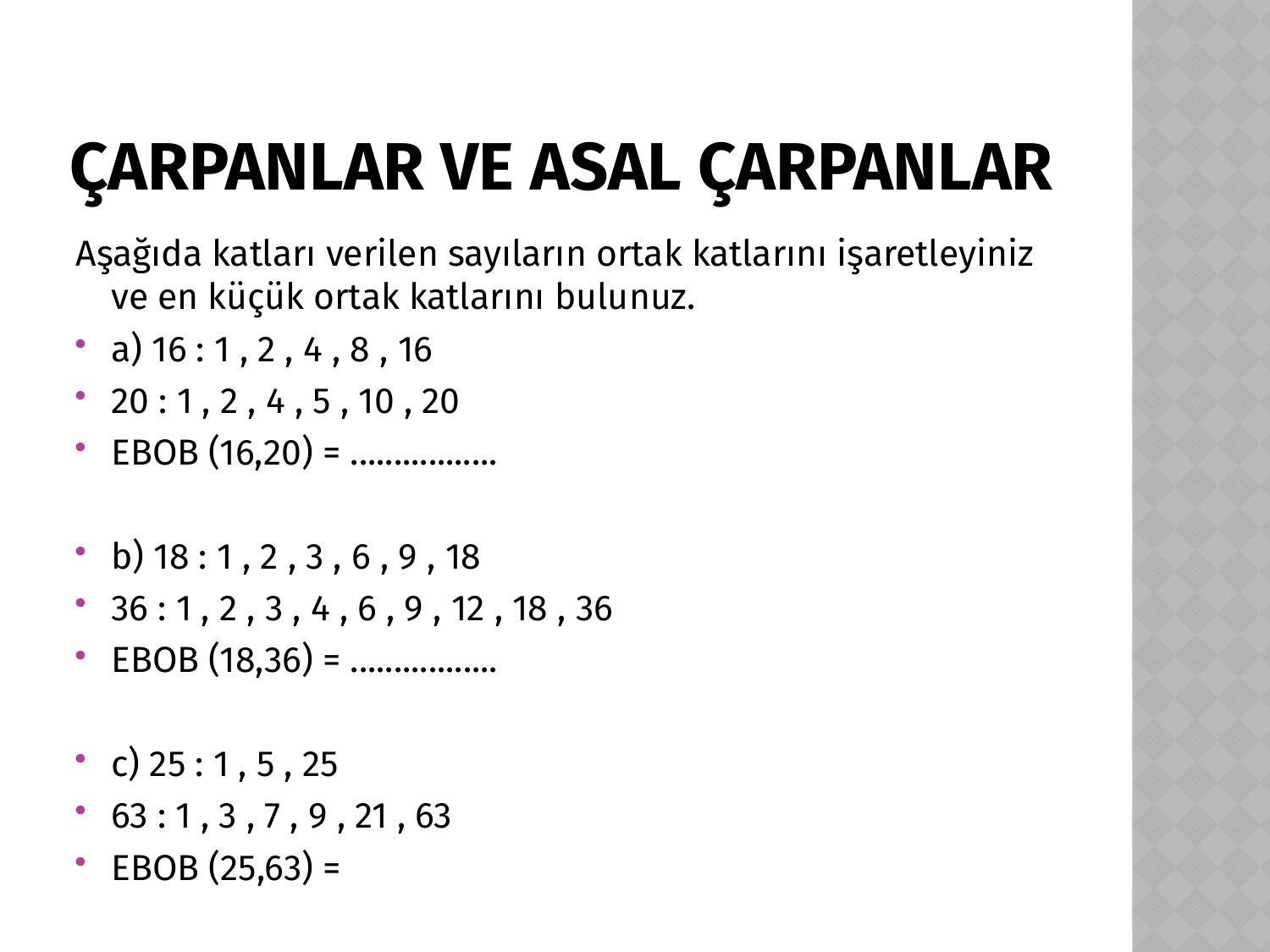

# Çarpanlar ve asal çarpanlar
Aşağıda katları verilen sayıların ortak katlarını işaretleyiniz ve en küçük ortak katlarını bulunuz.
a) 16 : 1 , 2 , 4 , 8 , 16
20 : 1 , 2 , 4 , 5 , 10 , 20
EBOB (16,20) = .................

b) 18 : 1 , 2 , 3 , 6 , 9 , 18
36 : 1 , 2 , 3 , 4 , 6 , 9 , 12 , 18 , 36
EBOB (18,36) = .................

c) 25 : 1 , 5 , 25
63 : 1 , 3 , 7 , 9 , 21 , 63
EBOB (25,63) =